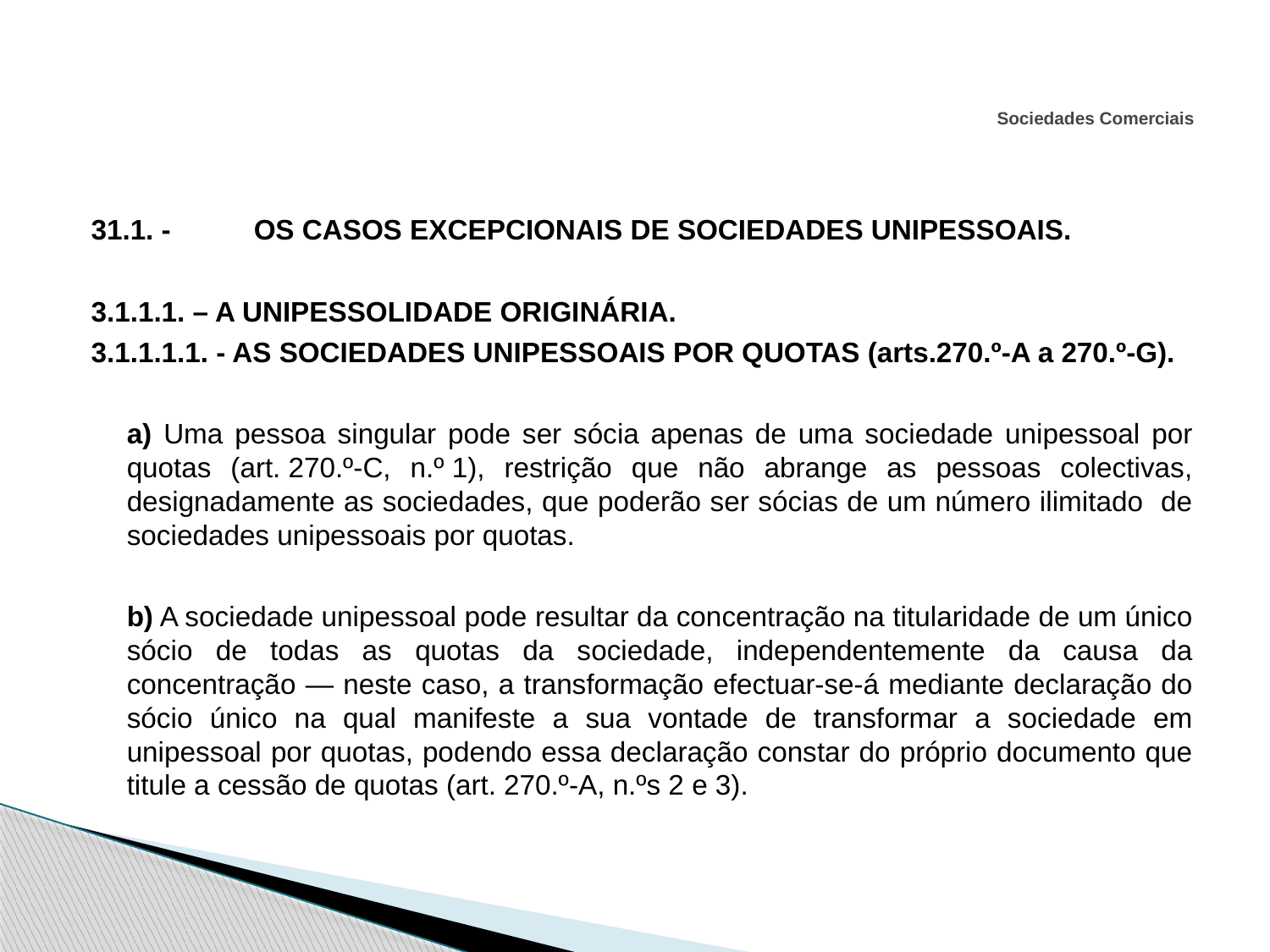

# Sociedades Comerciais
31.1. - 	OS CASOS EXCEPCIONAIS DE SOCIEDADES UNIPESSOAIS.

3.1.1.1. – A UNIPESSOLIDADE ORIGINÁRIA.
3.1.1.1.1. - AS SOCIEDADES UNIPESSOAIS POR QUOTAS (arts.270.º-A a 270.º-G).

	a) Uma pessoa singular pode ser sócia apenas de uma sociedade unipessoal por quotas (art. 270.º-C, n.º 1), restrição que não abrange as pessoas colectivas, designadamente as sociedades, que poderão ser sócias de um número ilimitado  de sociedades unipessoais por quotas.

	b) A sociedade unipessoal pode resultar da concentração na titularidade de um único sócio de todas as quotas da sociedade, independentemente da causa da concentração — neste caso, a transformação efectuar-se-á mediante declaração do sócio único na qual manifeste a sua vontade de transformar a sociedade em unipessoal por quotas, podendo essa declaração constar do próprio documento que titule a cessão de quotas (art. 270.º-A, n.ºs 2 e 3).